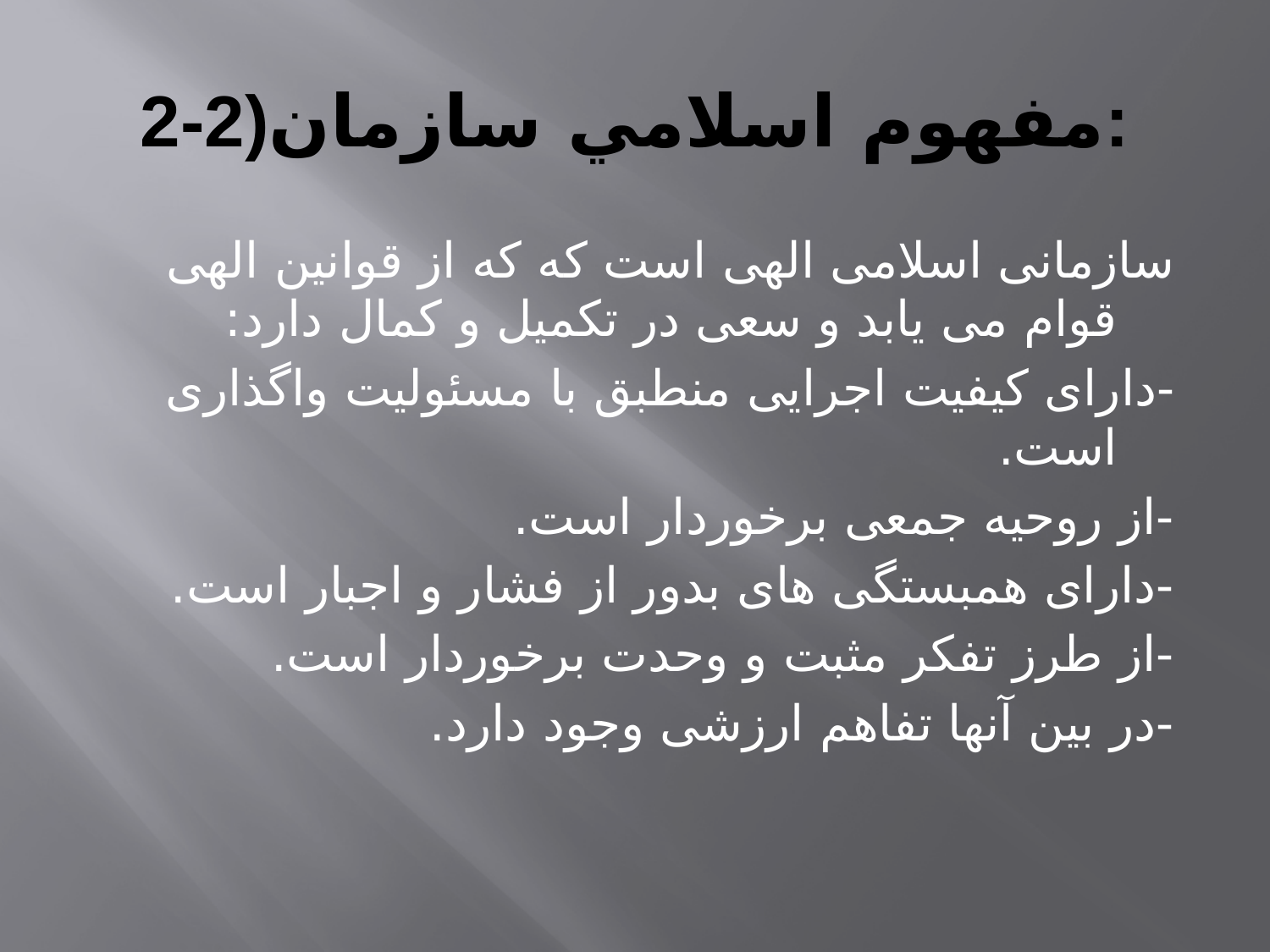

# 2-2)مفهوم اسلامي سازمان:
سازمانی اسلامی الهی است که که از قوانین الهی قوام می یابد و سعی در تکمیل و کمال دارد:
	-دارای کیفیت اجرایی منطبق با مسئولیت واگذاری است.
	-از روحیه جمعی برخوردار است.
	-دارای همبستگی های بدور از فشار و اجبار است.
	-از طرز تفکر مثبت و وحدت برخوردار است.
	-در بین آنها تفاهم ارزشی وجود دارد.